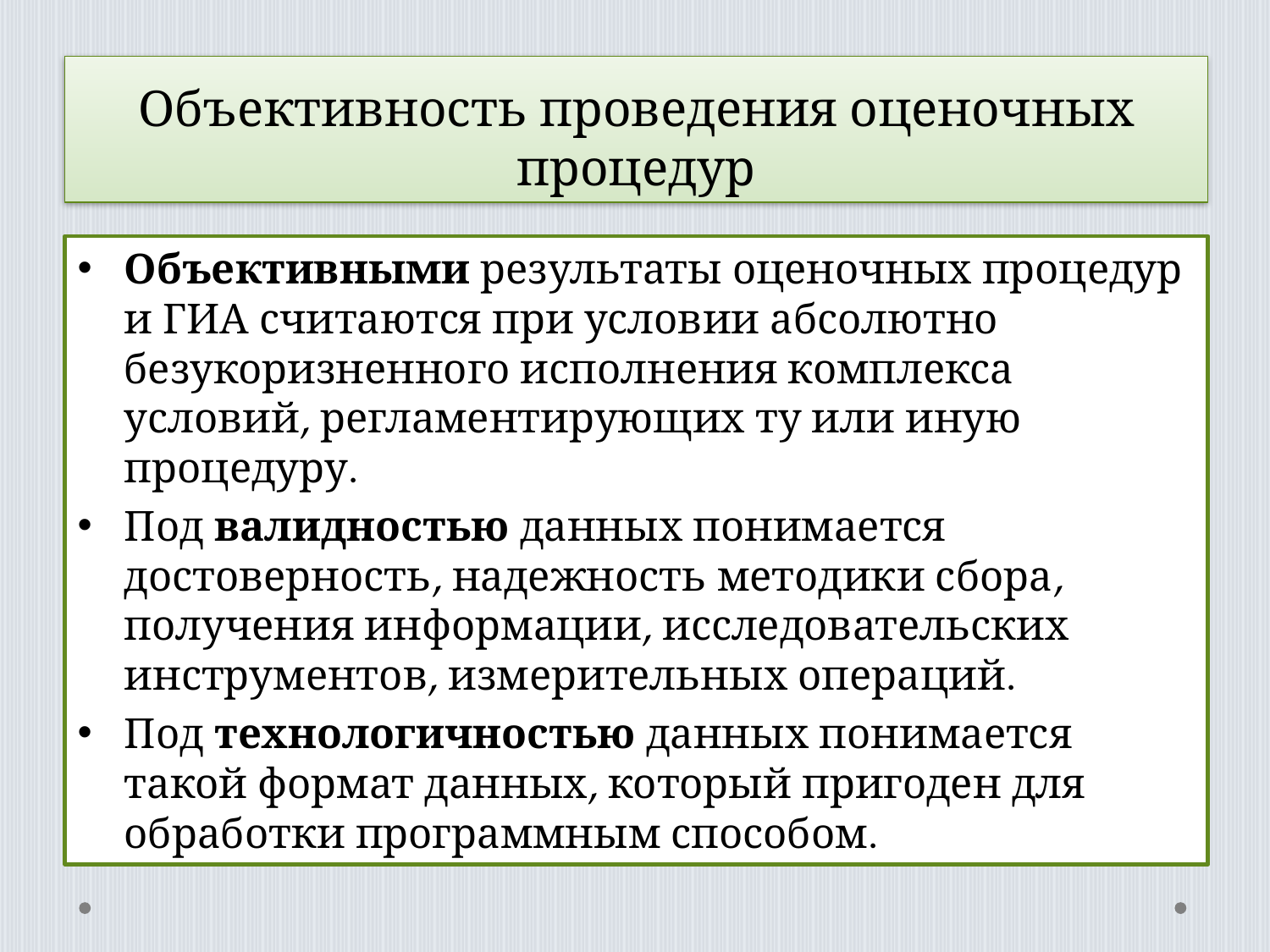

# Объективность проведения оценочных процедур
Объективными результаты оценочных процедур и ГИА считаются при условии абсолютно безукоризненного исполнения комплекса условий, регламентирующих ту или иную процедуру.
Под валидностью данных понимается достоверность, надежность методики сбора, получения информации, исследовательских инструментов, измерительных операций.
Под технологичностью данных понимается такой формат данных, который пригоден для обработки программным способом.